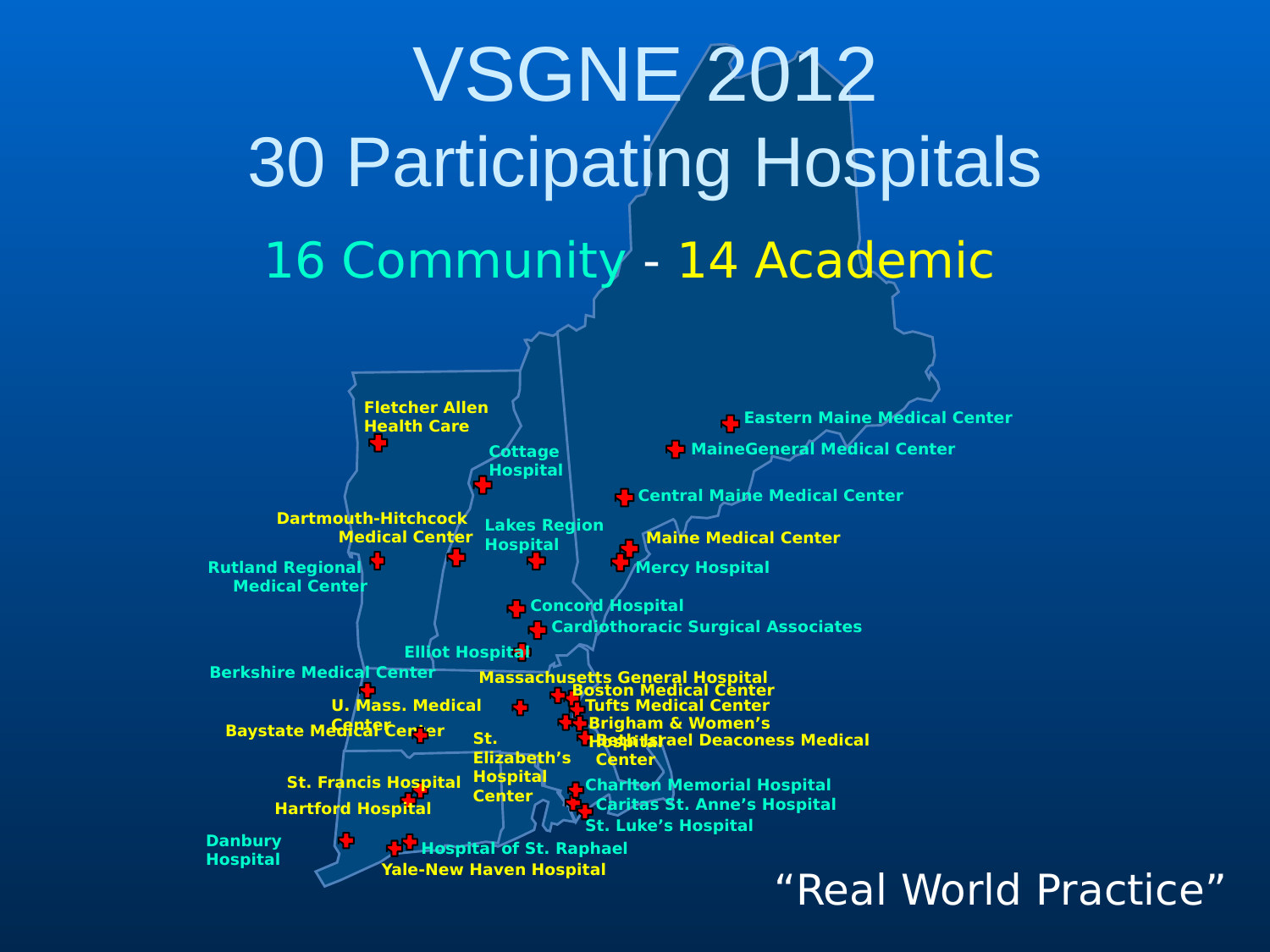

VSGNE 2012
30 Participating Hospitals
16 Community - 14 Academic
Fletcher Allen Health Care
Eastern Maine Medical Center

MaineGeneral Medical Center

Cottage Hospital

Central Maine Medical Center

Dartmouth-Hitchcock
Medical Center
Lakes Region Hospital
Maine Medical Center

Rutland Regional  Medical Center
Mercy Hospital

Concord Hospital

Cardiothoracic Surgical Associates

Elliot Hospital

Berkshire Medical Center
Massachusetts General Hospital
Boston Medical Center

U. Mass. Medical Center
Tufts Medical Center

Brigham & Women’s Hospital
Baystate Medical Center

St. Elizabeth’s Hospital Center
Beth Israel Deaconess Medical Center

St. Francis Hospital
Charlton Memorial Hospital

Caritas St. Anne’s Hospital
Hartford Hospital

St. Luke’s Hospital
Danbury Hospital
Hospital of St. Raphael

Yale-New Haven Hospital
“Real World Practice”